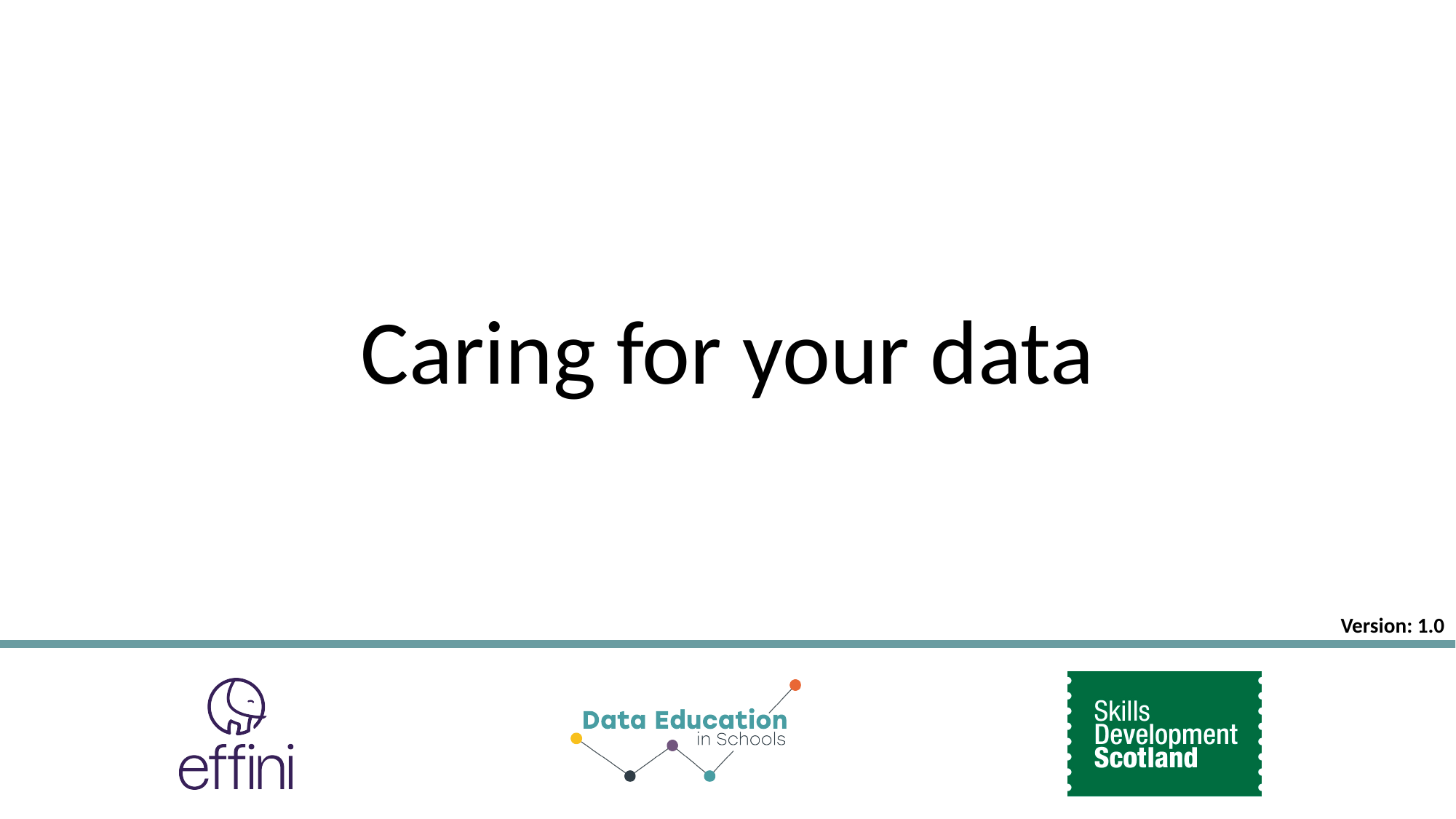

# Caring for your data
Version: 1.0